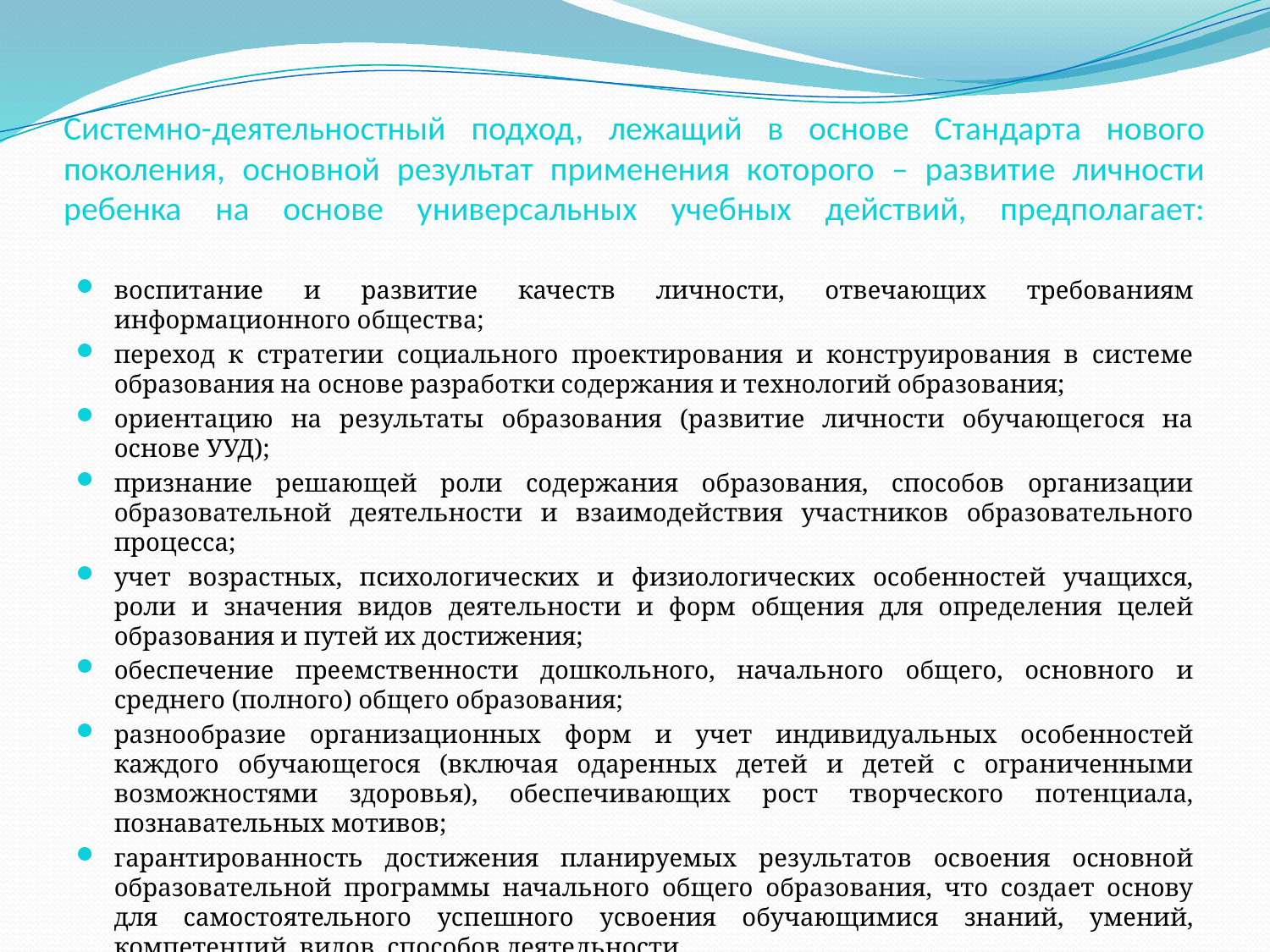

# Системно-деятельностный подход, лежащий в основе Стандарта нового поколения, основной результат применения которого – развитие личности ребенка на основе универсальных учебных действий, предполагает:
воспитание и развитие качеств личности, отвечающих требованиям информационного общества;
переход к стратегии социального проектирования и конструирования в системе образования на основе разработки содержания и технологий образования;
ориентацию на результаты образования (развитие личности обучающегося на основе УУД);
признание решающей роли содержания образования, способов организации образовательной деятельности и взаимодействия участников образовательного процесса;
учет возрастных, психологических и физиологических особенностей учащихся, роли и значения видов деятельности и форм общения для определения целей образования и путей их достижения;
обеспечение преемственности дошкольного, начального общего, основного и среднего (полного) общего образования;
разнообразие организационных форм и учет индивидуальных особенностей каждого обучающегося (включая одаренных детей и детей с ограниченными возможностями здоровья), обеспечивающих рост творческого потенциала, познавательных мотивов;
гарантированность достижения планируемых результатов освоения основной образовательной программы начального общего образования, что создает основу для самостоятельного успешного усвоения обучающимися знаний, умений, компетенций, видов, способов деятельности.